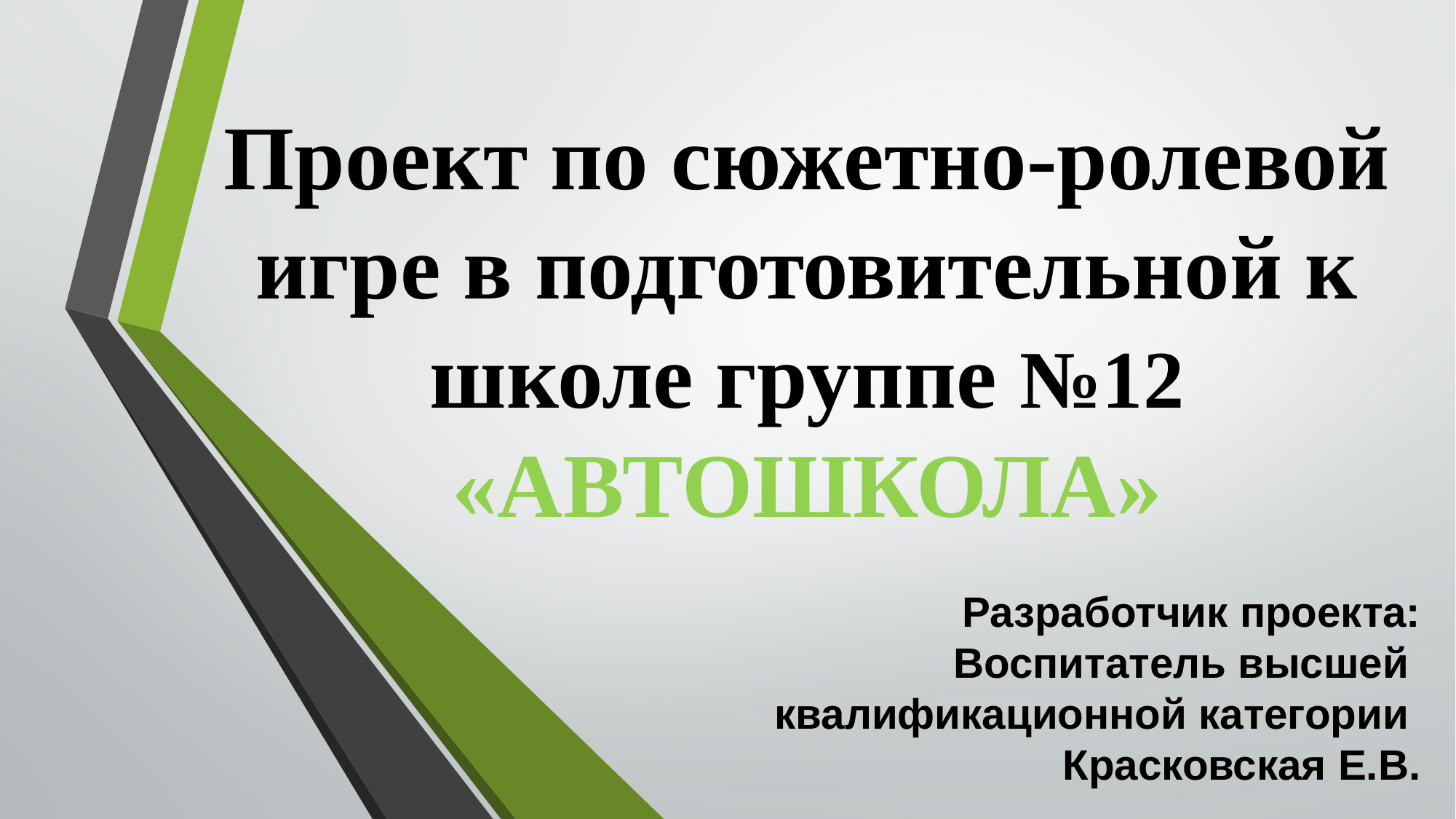

# Проект по сюжетно-ролевой игре в подготовительной к школе группе №12 «АВТОШКОЛА»
Разработчик проекта:
Воспитатель высшей
квалификационной категории
Красковская Е.В.